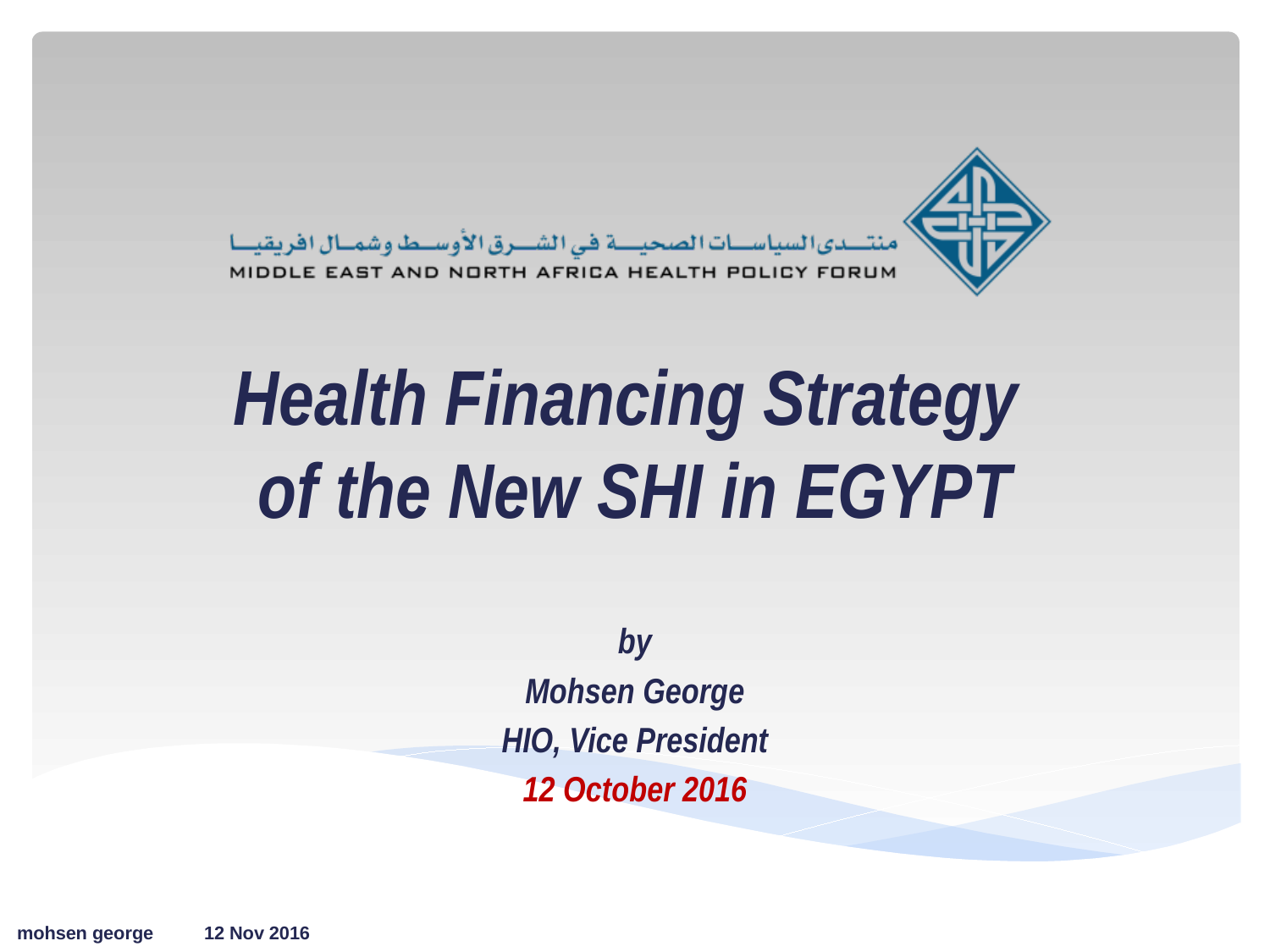

# Health Financing Strategy of the New SHI in EGYPT
by
Mohsen George
HIO, Vice President
12 October 2016